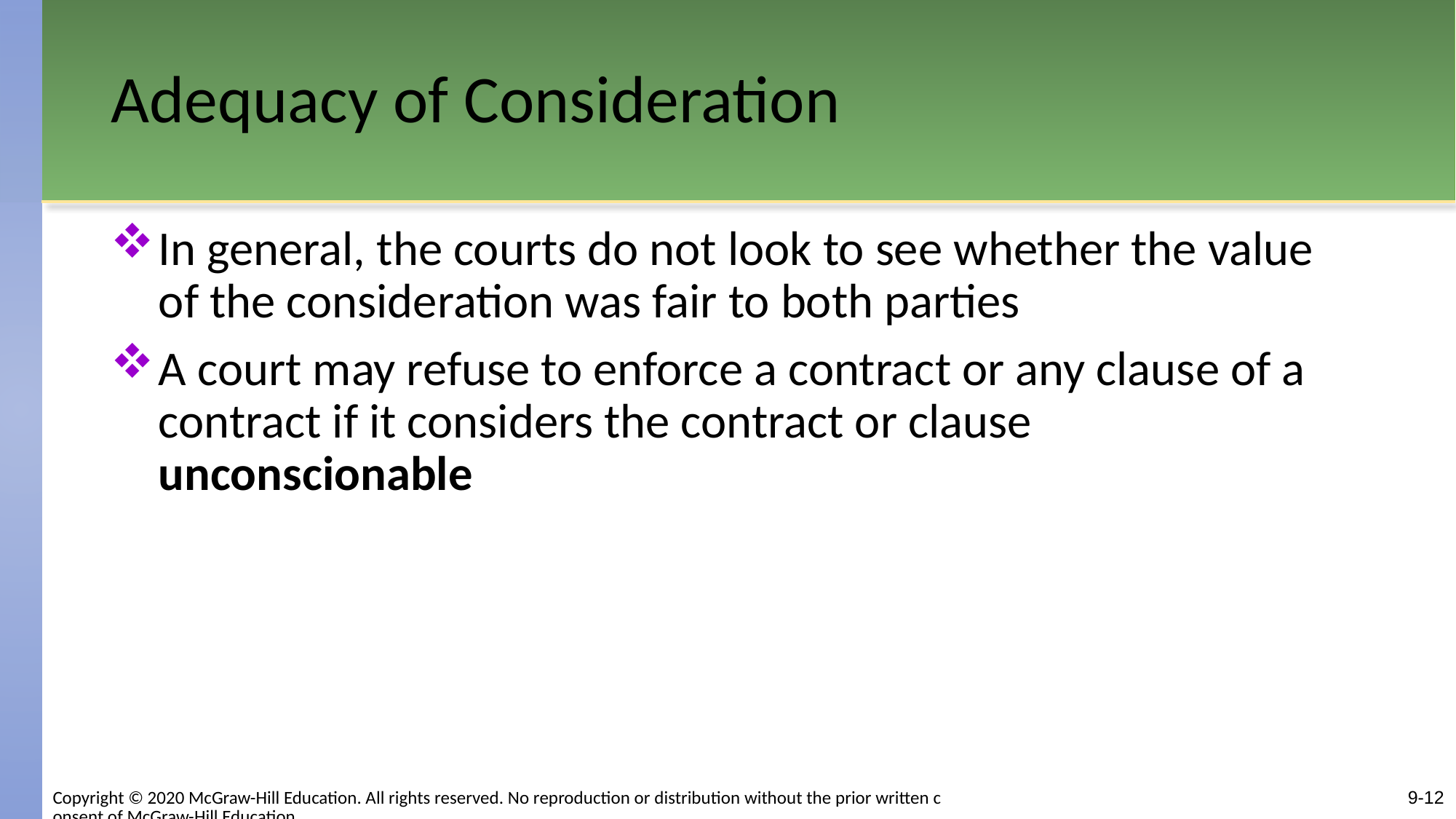

# Adequacy of Consideration
In general, the courts do not look to see whether the value of the consideration was fair to both parties
A court may refuse to enforce a contract or any clause of a contract if it considers the contract or clause unconscionable
9-12
Copyright © 2020 McGraw-Hill Education. All rights reserved. No reproduction or distribution without the prior written consent of McGraw-Hill Education.